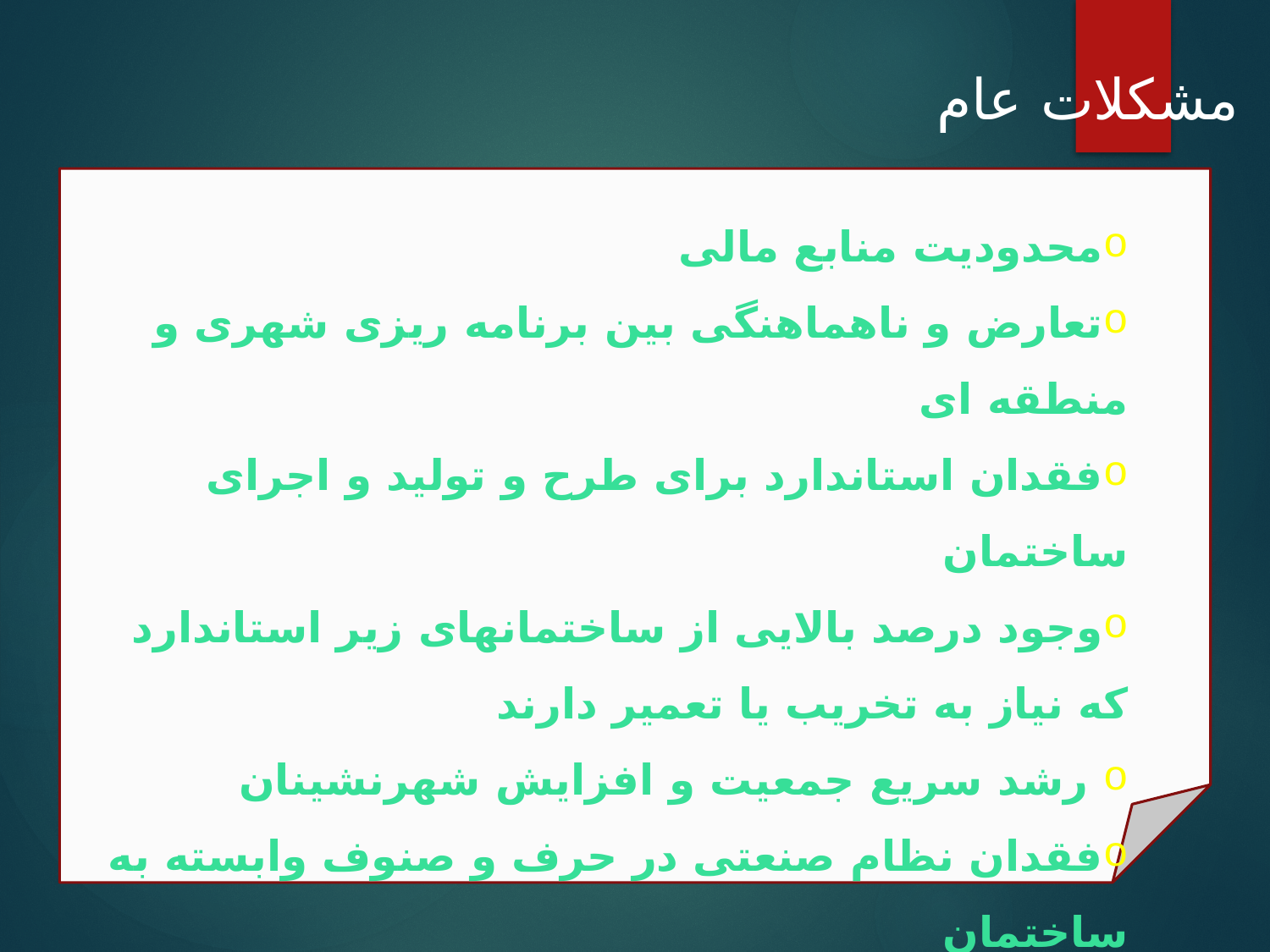

مشکلات عام

محدودیت منابع مالی
تعارض و ناهماهنگی بین برنامه ریزی شهری و منطقه ای
فقدان استاندارد برای طرح و تولید و اجرای ساختمان
وجود درصد بالایی از ساختمانهای زیر استاندارد که نیاز به تخریب یا تعمیر دارند
 رشد سریع جمعیت و افزایش شهرنشینان
فقدان نظام صنعتی در حرف و صنوف وابسته به ساختمان
فقدان نهادهای سرمایه گذاری مسکن و ساختمان